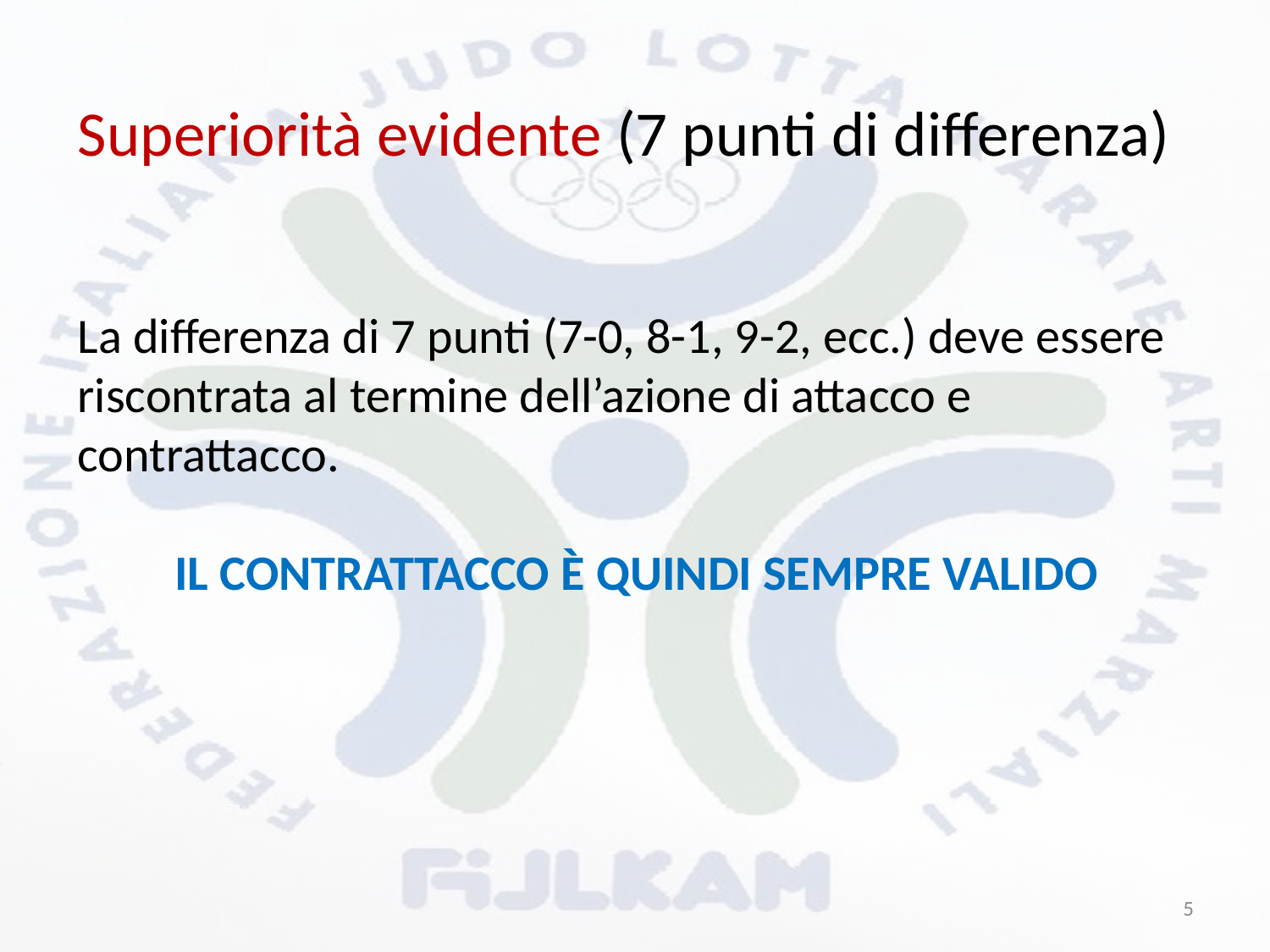

Superiorità evidente (7 punti di differenza)

La differenza di 7 punti (7-0, 8-1, 9-2, ecc.) deve essere riscontrata al termine dell’azione di attacco e contrattacco.

Il contrattacco è quindi sempre valido

5